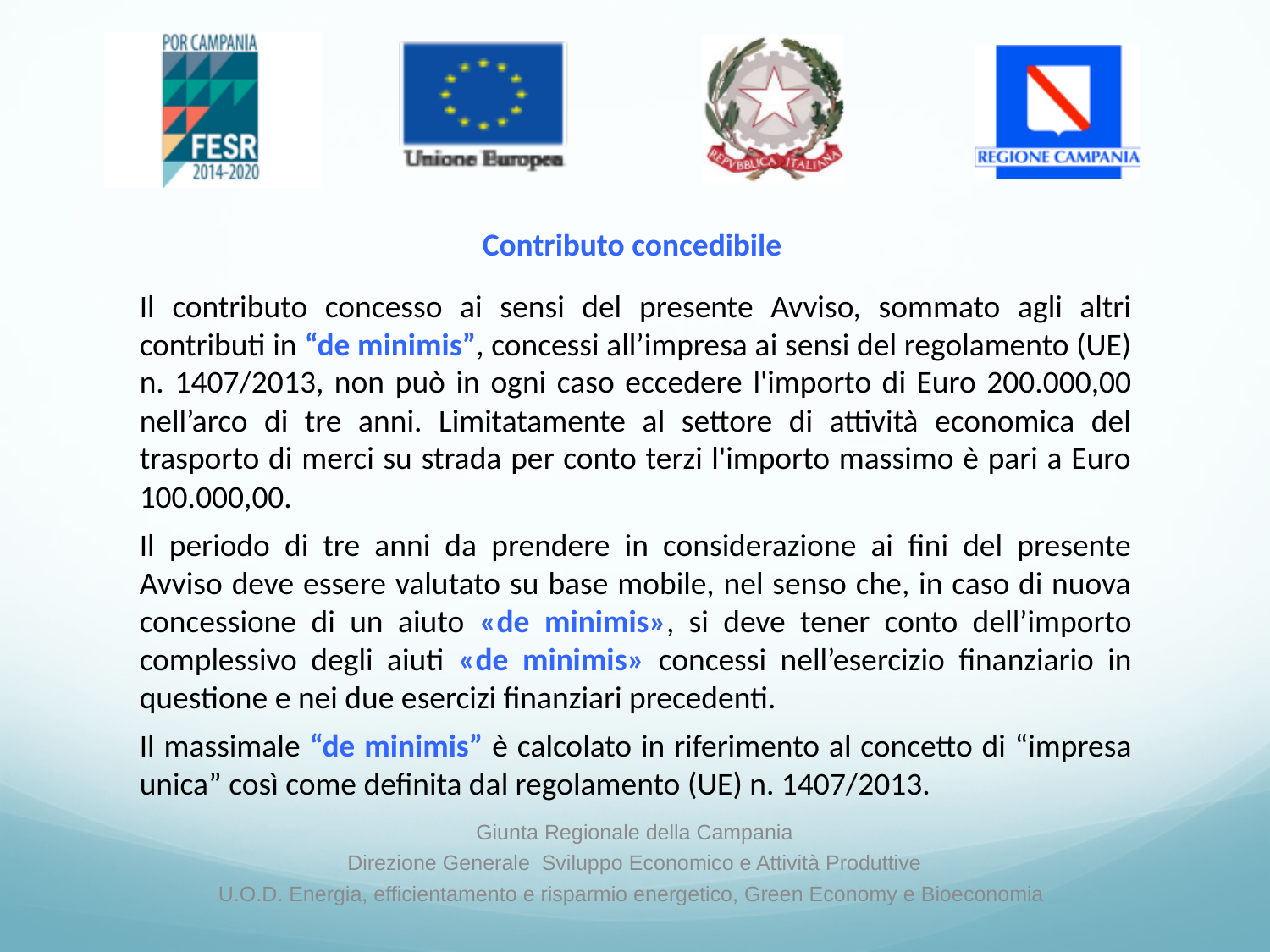

Contributo concedibile

Il contributo concesso ai sensi del presente Avviso, sommato agli altri contributi in “de minimis”, concessi all’impresa ai sensi del regolamento (UE) n. 1407/2013, non può in ogni caso eccedere l'importo di Euro 200.000,00 nell’arco di tre anni. Limitatamente al settore di attività economica del trasporto di merci su strada per conto terzi l'importo massimo è pari a Euro 100.000,00.
Il periodo di tre anni da prendere in considerazione ai fini del presente Avviso deve essere valutato su base mobile, nel senso che, in caso di nuova concessione di un aiuto «de minimis», si deve tener conto dell’importo complessivo degli aiuti «de minimis» concessi nell’esercizio finanziario in questione e nei due esercizi finanziari precedenti.
Il massimale “de minimis” è calcolato in riferimento al concetto di “impresa unica” così come definita dal regolamento (UE) n. 1407/2013.
Giunta Regionale della Campania
Direzione Generale  Sviluppo Economico e Attività Produttive
U.O.D. Energia, efficientamento e risparmio energetico, Green Economy e Bioeconomia